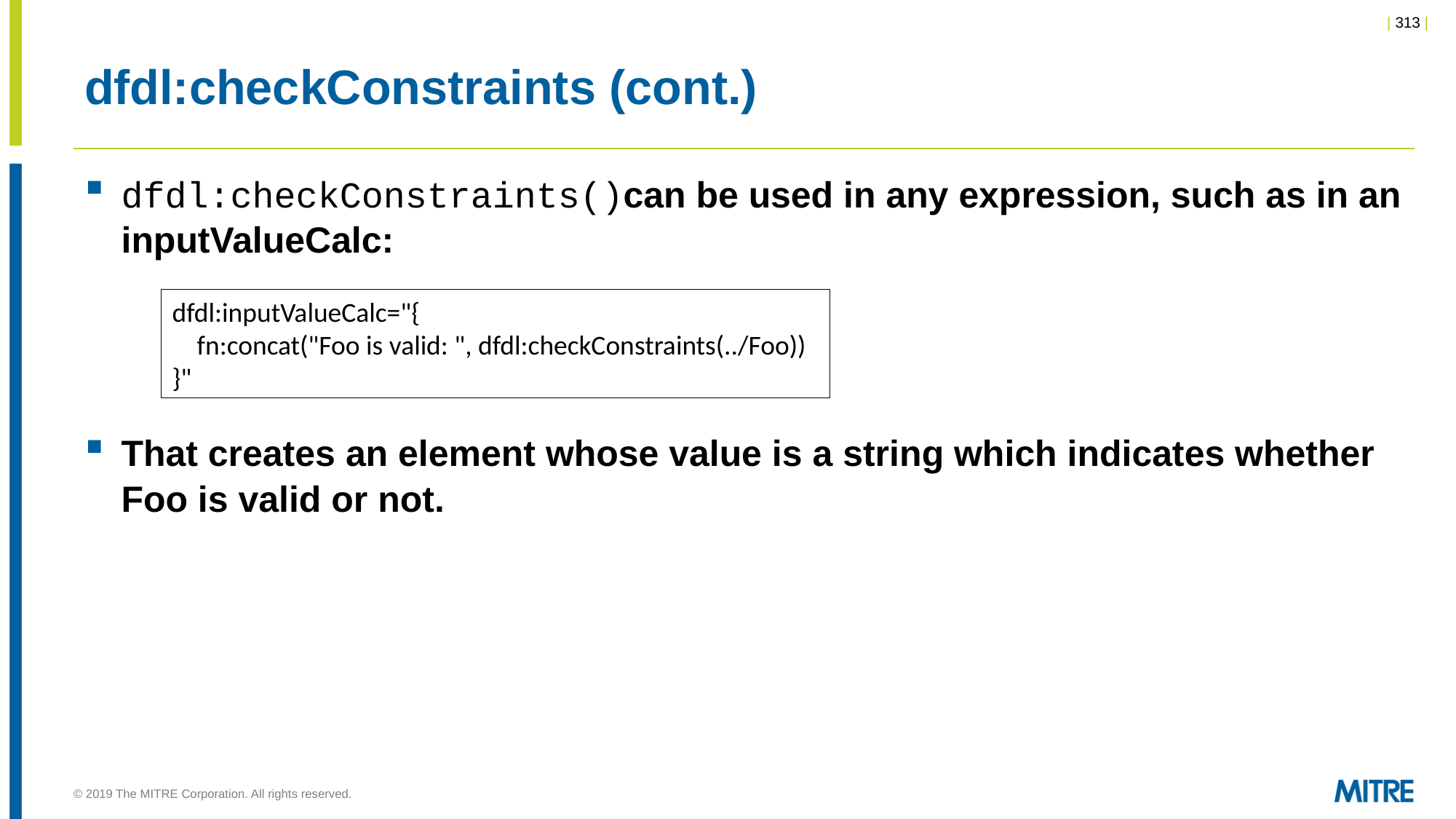

# dfdl:checkConstraints (cont.)
dfdl:checkConstraints()can be used in any expression, such as in an inputValueCalc:
dfdl:inputValueCalc="{
    fn:concat("Foo is valid: ", dfdl:checkConstraints(../Foo))
}"
That creates an element whose value is a string which indicates whether Foo is valid or not.
© 2019 The MITRE Corporation. All rights reserved.